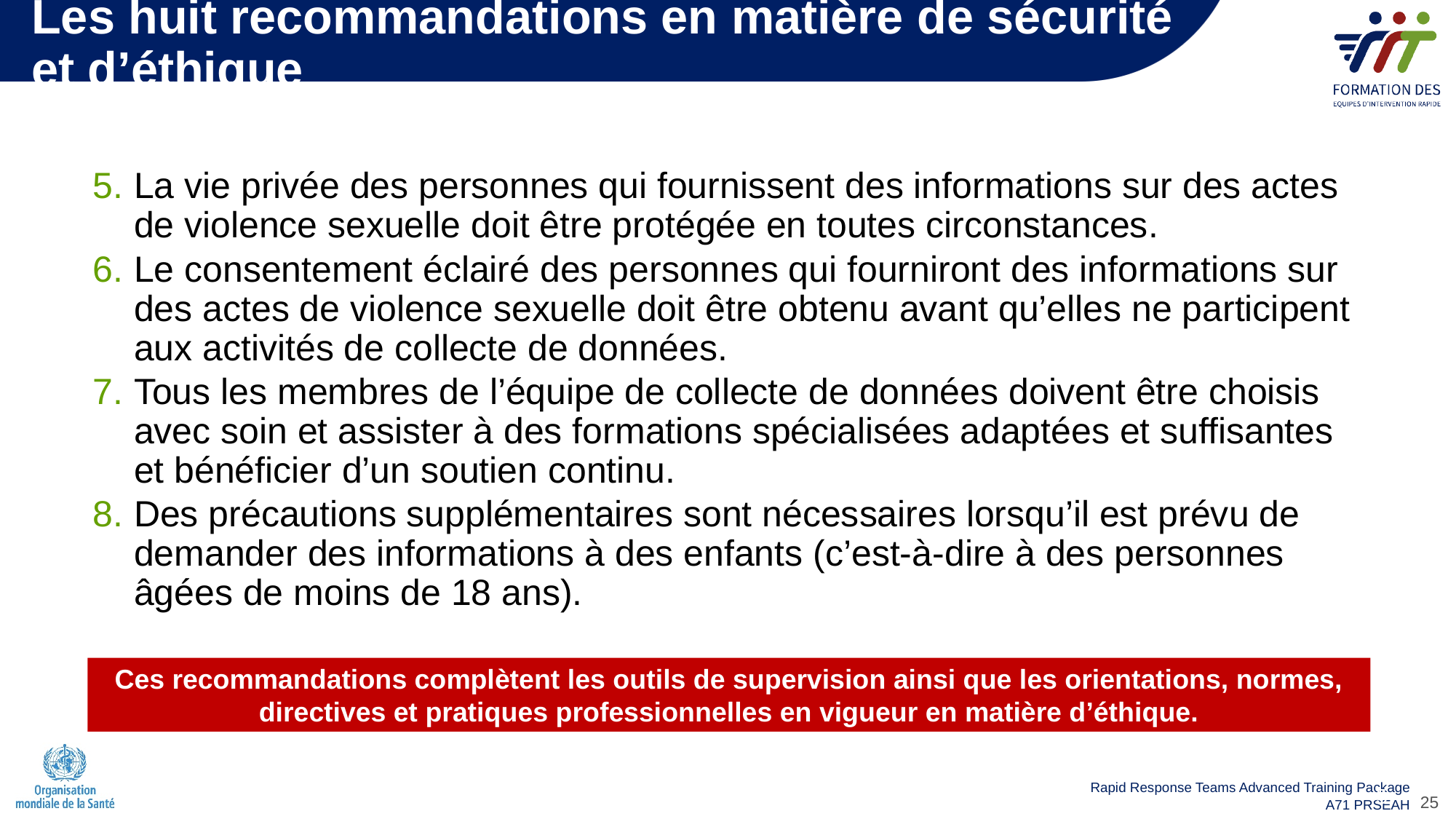

Les huit recommandations en matière de sécurité
et d’éthique
La vie privée des personnes qui fournissent des informations sur des actes de violence sexuelle doit être protégée en toutes circonstances.
Le consentement éclairé des personnes qui fourniront des informations sur des actes de violence sexuelle doit être obtenu avant qu’elles ne participent aux activités de collecte de données.
Tous les membres de l’équipe de collecte de données doivent être choisis avec soin et assister à des formations spécialisées adaptées et suffisantes et bénéficier d’un soutien continu.
Des précautions supplémentaires sont nécessaires lorsqu’il est prévu de demander des informations à des enfants (c’est-à-dire à des personnes âgées de moins de 18 ans).
Ces recommandations complètent les outils de supervision ainsi que les orientations, normes, directives et pratiques professionnelles en vigueur en matière d’éthique.
25